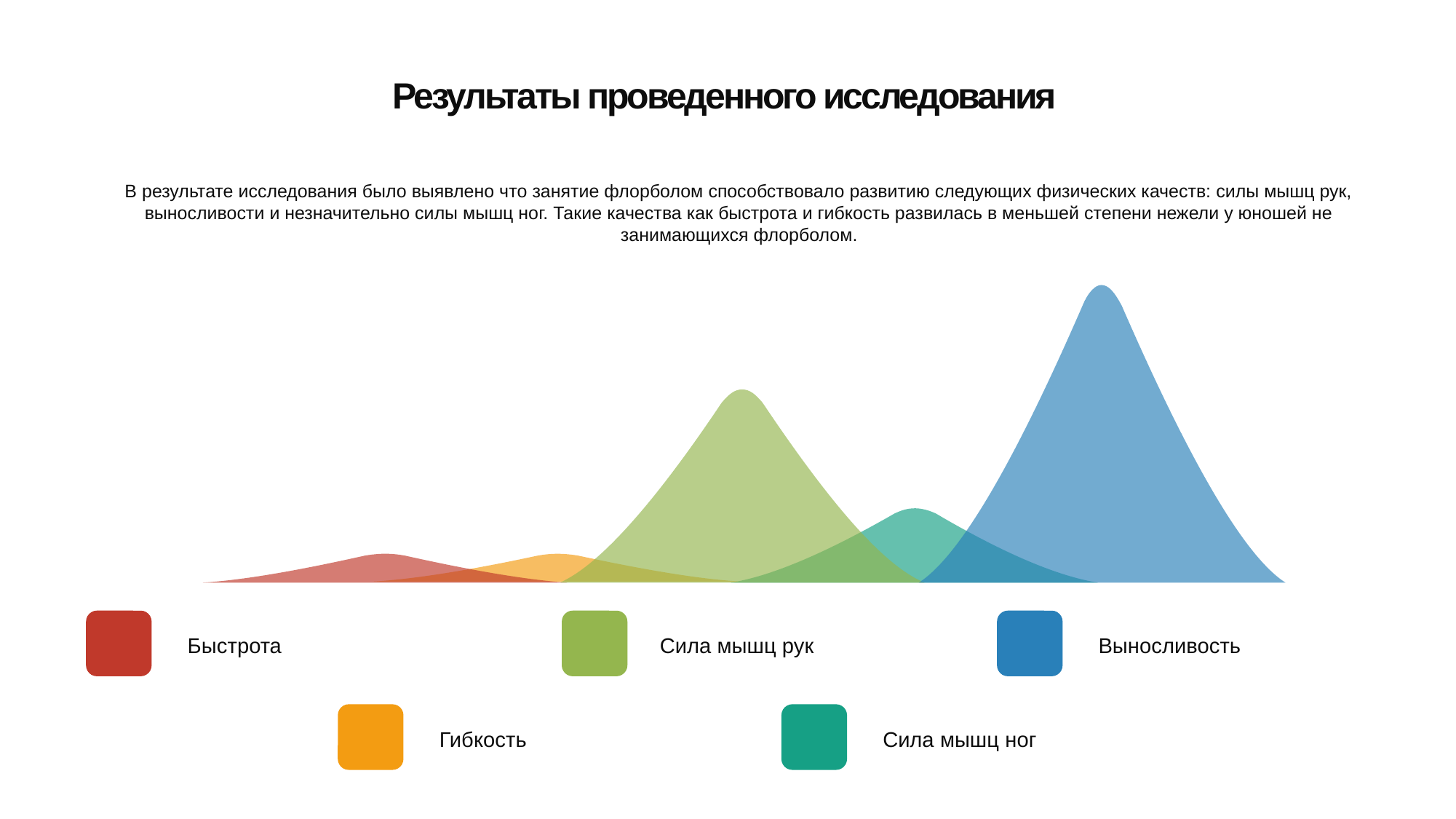

Результаты проведенного исследования
В результате исследования было выявлено что занятие флорболом способствовало развитию следующих физических качеств: силы мышц рук, выносливости и незначительно силы мышц ног. Такие качества как быстрота и гибкость развилась в меньшей степени нежели у юношей не занимающихся флорболом.

Быстрота
Сила мышц рук
Выносливость

Гибкость
Сила мышц ног